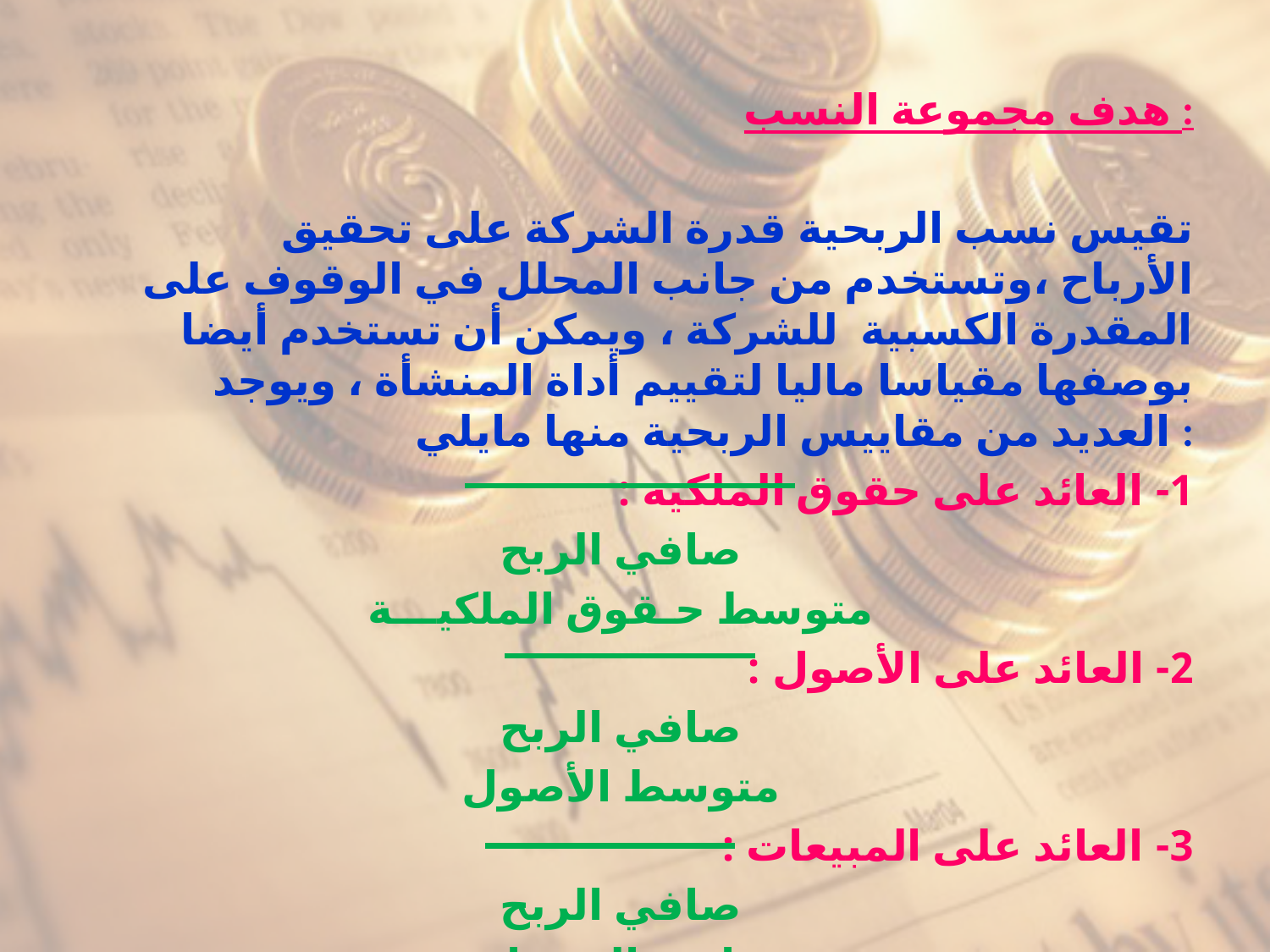

هدف مجموعة النسب :

تقيس نسب الربحية قدرة الشركة على تحقيق الأرباح ،وتستخدم من جانب المحلل في الوقوف على المقدرة الكسبية  للشركة ، ويمكن أن تستخدم أيضا بوصفها مقياسا ماليا لتقييم أداة المنشأة ، ويوجد العديد من مقاييس الربحية منها مايلي :
1- العائد على حقوق الملكية :
صافي الربح
متوسط حـقوق الملكيـــة
2- العائد على الأصول :
صافي الربح
متوسط الأصول
3- العائد على المبيعات :
صافي الربح
صافي المبيعات